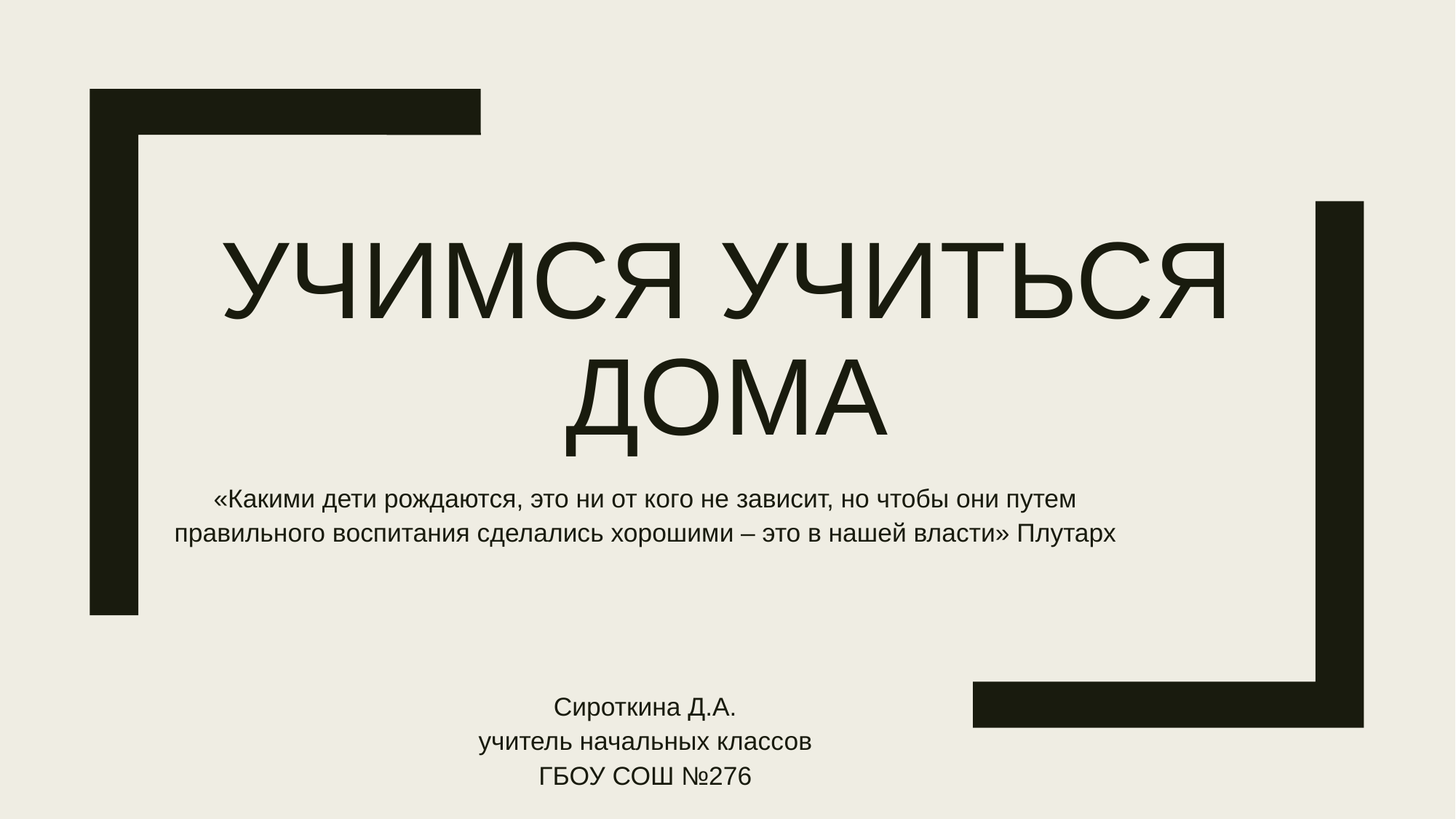

# Учимся учиться дома
«Какими дети рождаются, это ни от кого не зависит, но чтобы они путем правильного воспитания сделались хорошими – это в нашей власти» Плутарх

Сироткина Д.А.
учитель начальных классов
ГБОУ СОШ №276